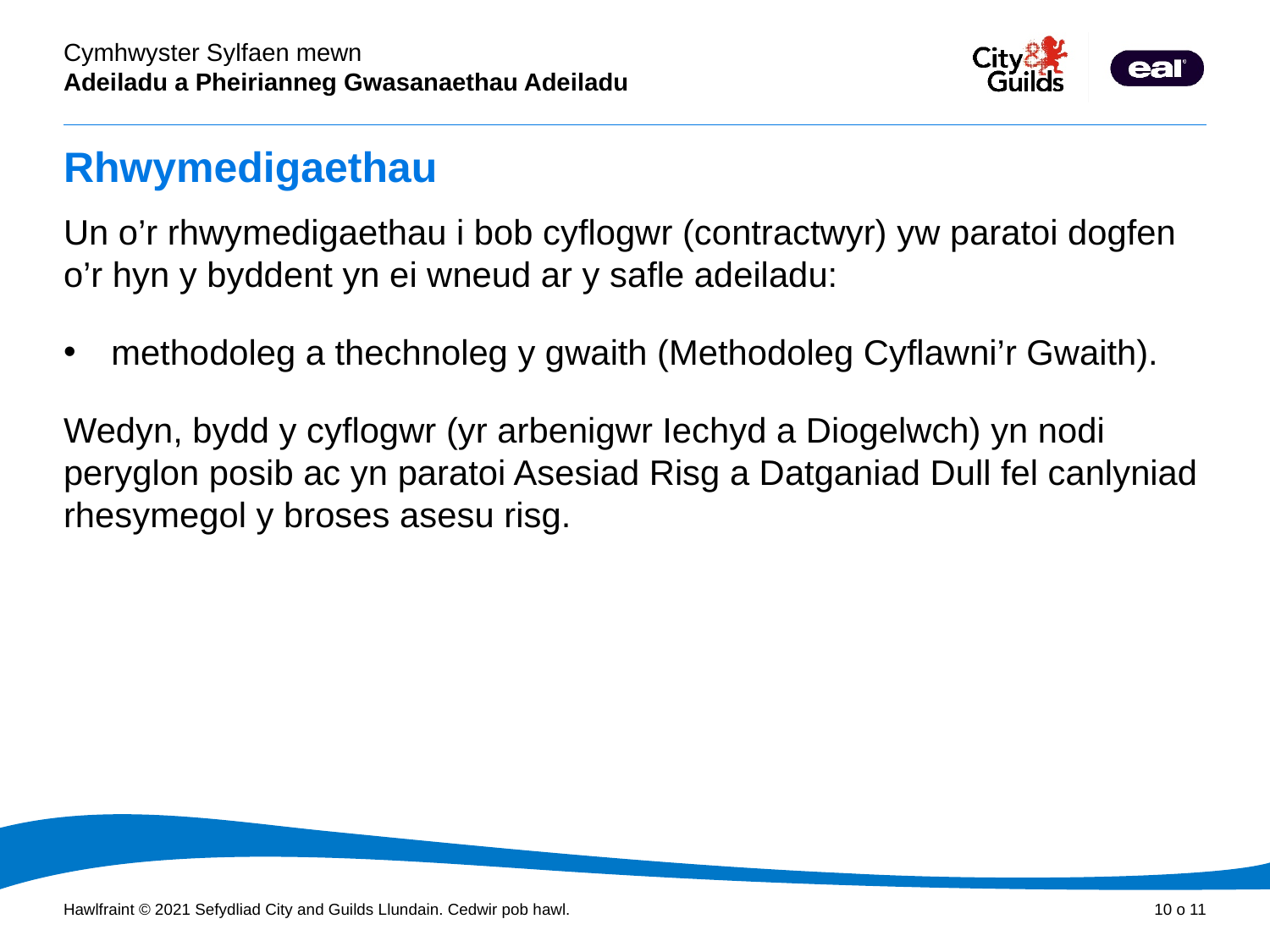

# Rhwymedigaethau
Un o’r rhwymedigaethau i bob cyflogwr (contractwyr) yw paratoi dogfen o’r hyn y byddent yn ei wneud ar y safle adeiladu:
methodoleg a thechnoleg y gwaith (Methodoleg Cyflawni’r Gwaith).
Wedyn, bydd y cyflogwr (yr arbenigwr Iechyd a Diogelwch) yn nodi peryglon posib ac yn paratoi Asesiad Risg a Datganiad Dull fel canlyniad rhesymegol y broses asesu risg.